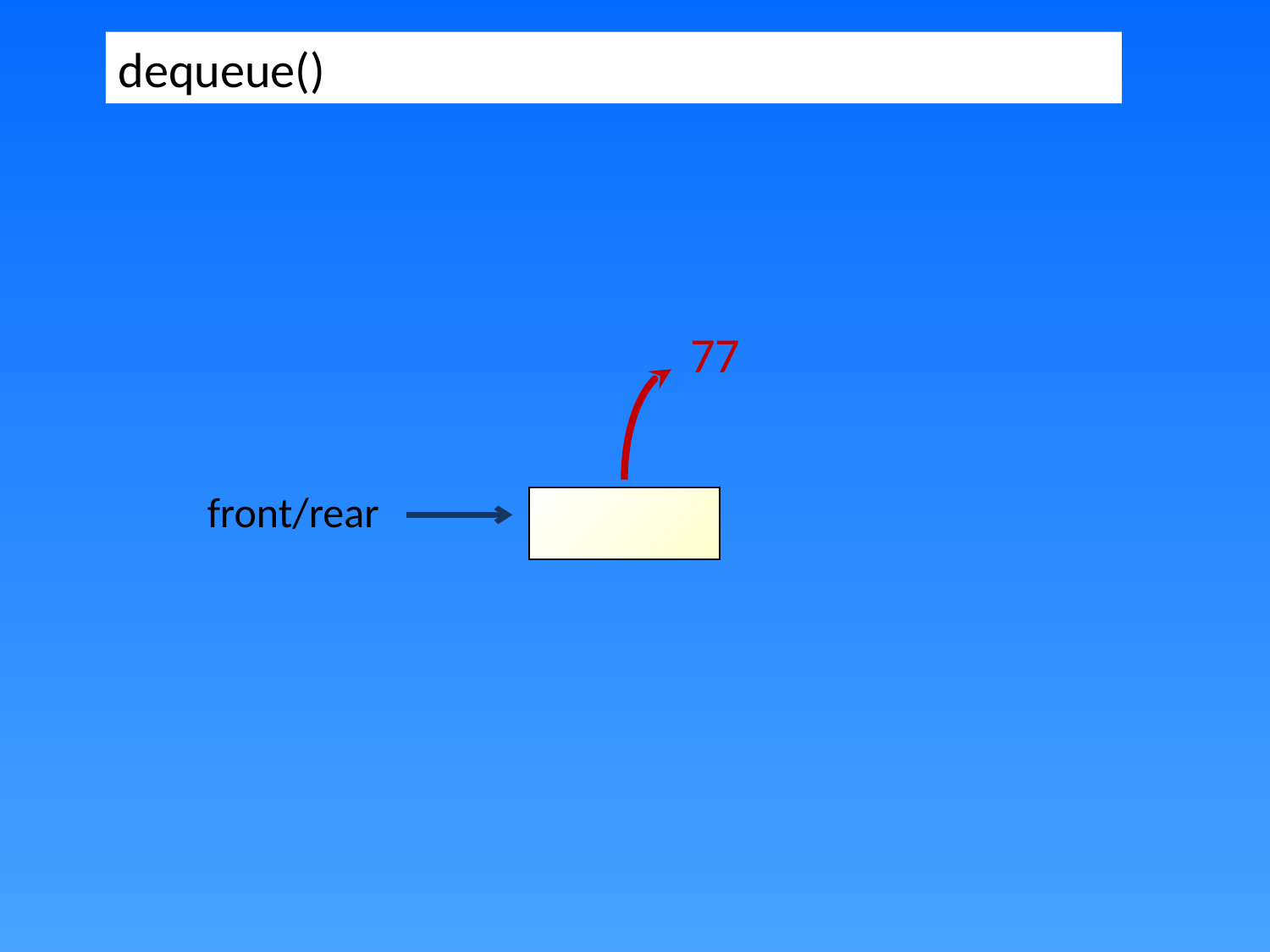

dequeue()
77

front/rear
| 36 |
| --- |
|  |
| --- |